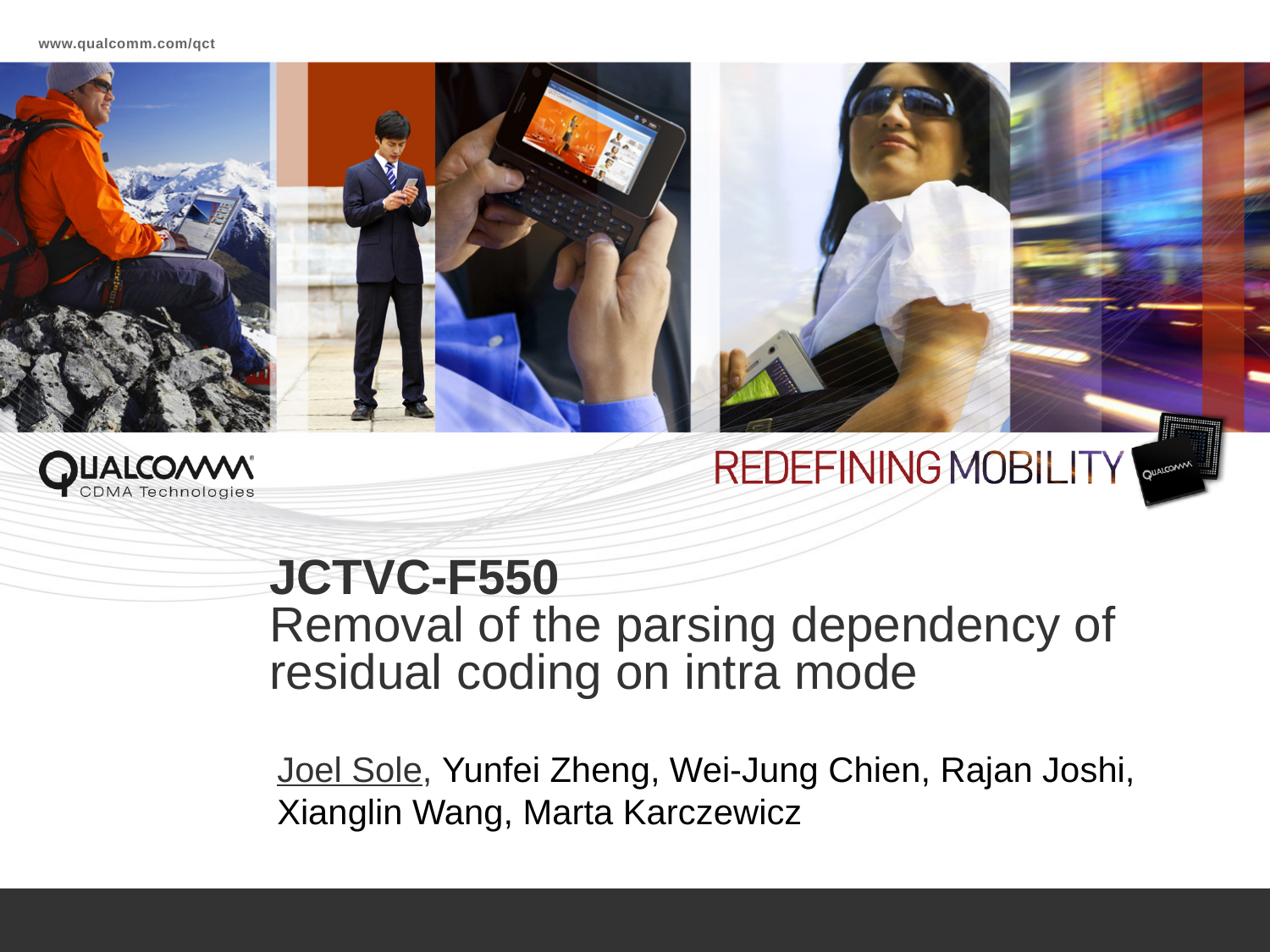

# JCTVC-F550 Removal of the parsing dependency of residual coding on intra mode
Joel Sole, Yunfei Zheng, Wei-Jung Chien, Rajan Joshi, Xianglin Wang, Marta Karczewicz